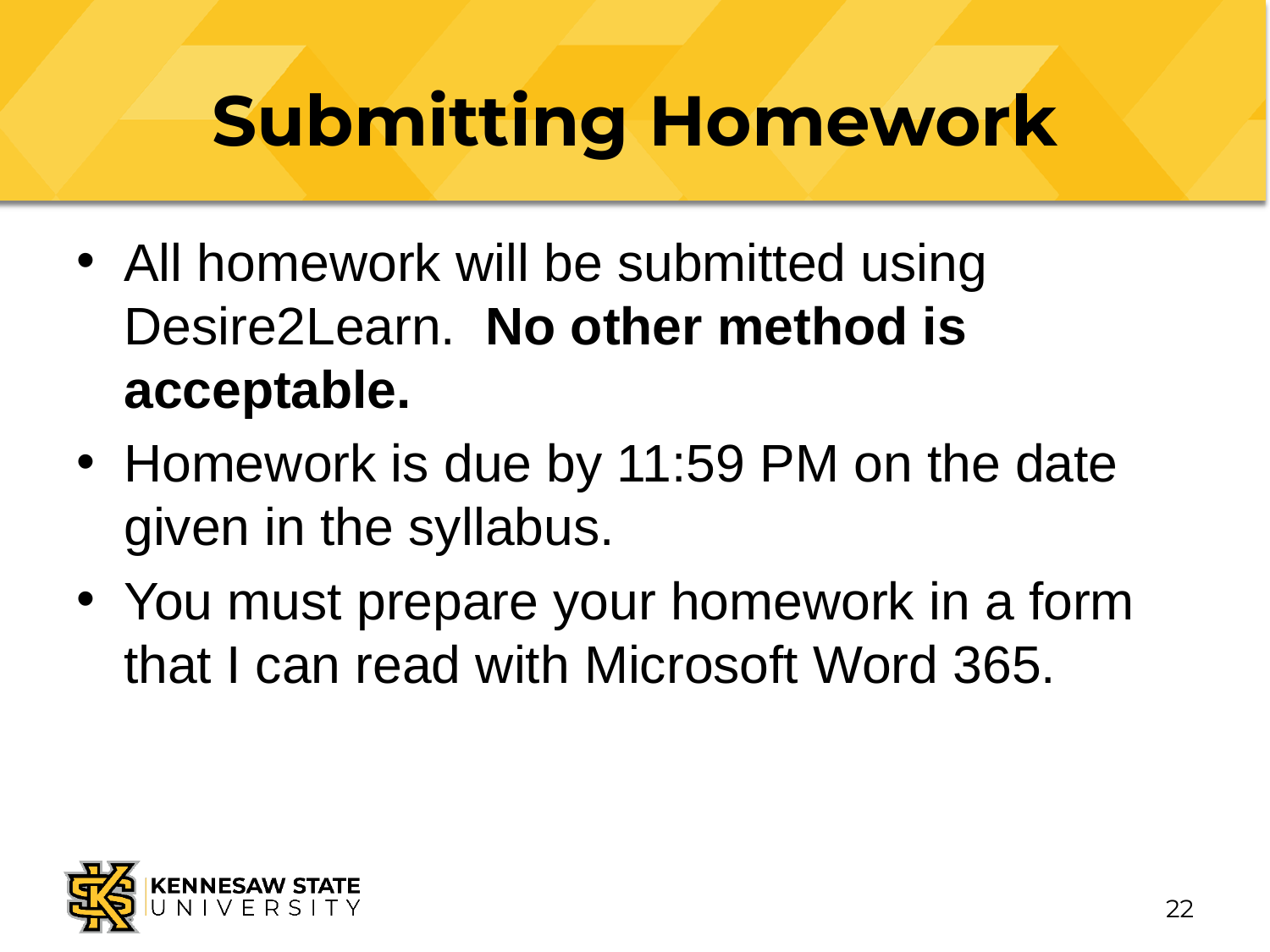

# Submitting Homework
All homework will be submitted using Desire2Learn.  No other method is acceptable.
Homework is due by 11:59 PM on the date given in the syllabus.
You must prepare your homework in a form that I can read with Microsoft Word 365.
22